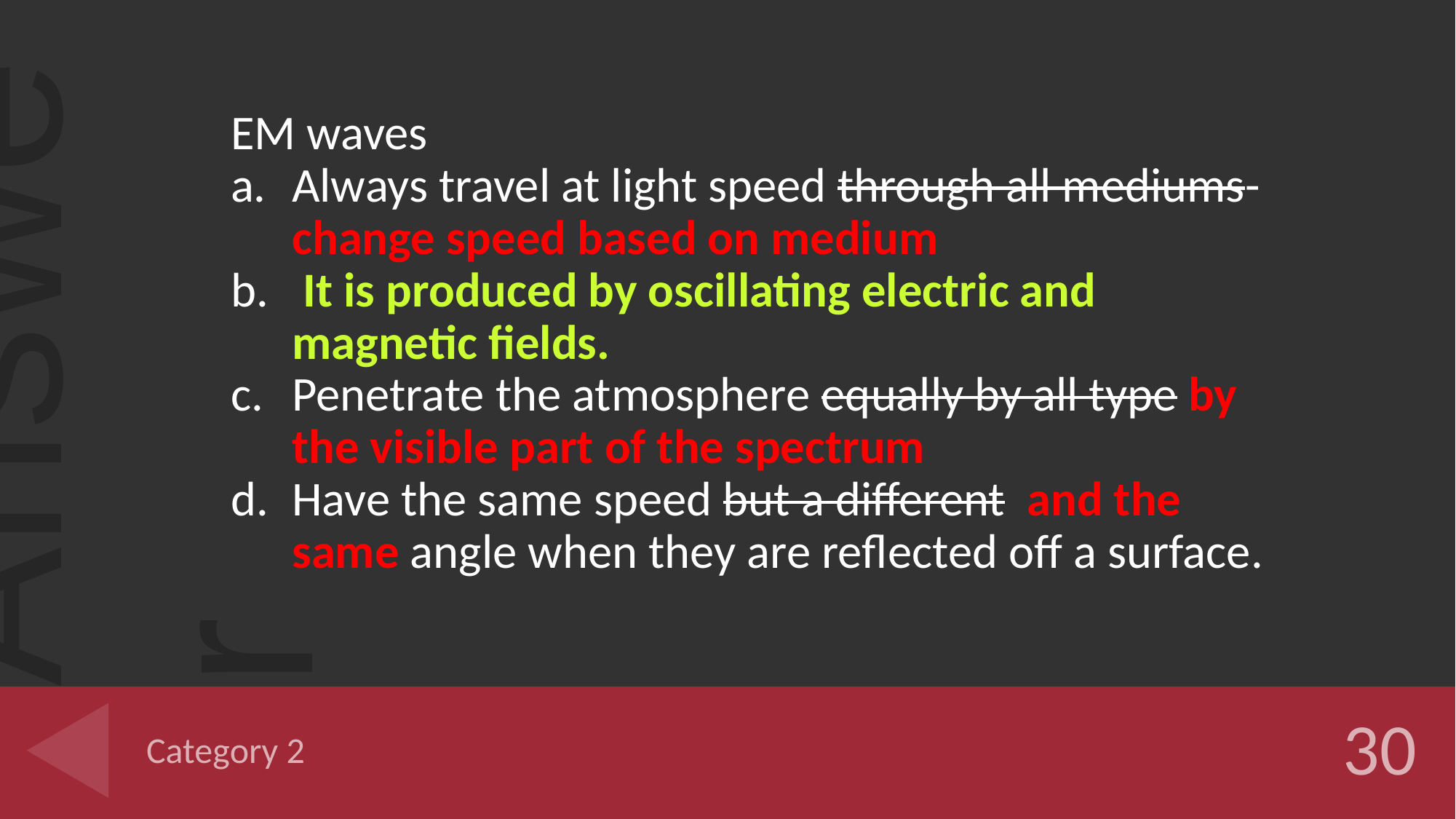

EM waves
Always travel at light speed through all mediums- change speed based on medium
 It is produced by oscillating electric and magnetic fields.
Penetrate the atmosphere equally by all type by the visible part of the spectrum
Have the same speed but a different  and the same angle when they are reflected off a surface.
# Category 2
30